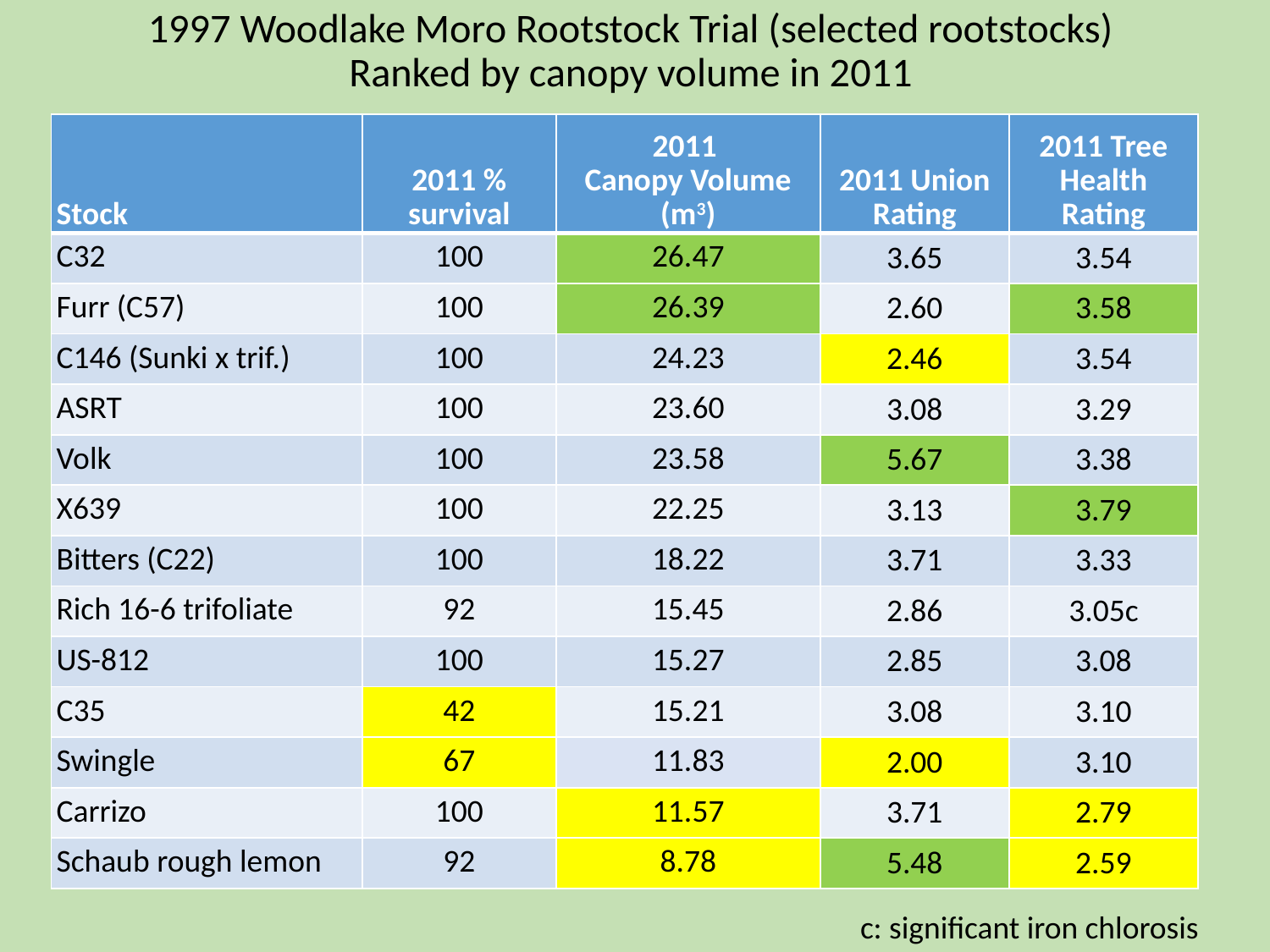

# 1997 Woodlake Moro Rootstock Trial (selected rootstocks) Ranked by canopy volume in 2011
| Stock | 2011 % survival | 2011 Canopy Volume (m3) | 2011 Union Rating | 2011 Tree Health Rating |
| --- | --- | --- | --- | --- |
| C32 | 100 | 26.47 | 3.65 | 3.54 |
| Furr (C57) | 100 | 26.39 | 2.60 | 3.58 |
| C146 (Sunki x trif.) | 100 | 24.23 | 2.46 | 3.54 |
| ASRT | 100 | 23.60 | 3.08 | 3.29 |
| Volk | 100 | 23.58 | 5.67 | 3.38 |
| X639 | 100 | 22.25 | 3.13 | 3.79 |
| Bitters (C22) | 100 | 18.22 | 3.71 | 3.33 |
| Rich 16-6 trifoliate | 92 | 15.45 | 2.86 | 3.05c |
| US-812 | 100 | 15.27 | 2.85 | 3.08 |
| C35 | 42 | 15.21 | 3.08 | 3.10 |
| Swingle | 67 | 11.83 | 2.00 | 3.10 |
| Carrizo | 100 | 11.57 | 3.71 | 2.79 |
| Schaub rough lemon | 92 | 8.78 | 5.48 | 2.59 |
c: significant iron chlorosis